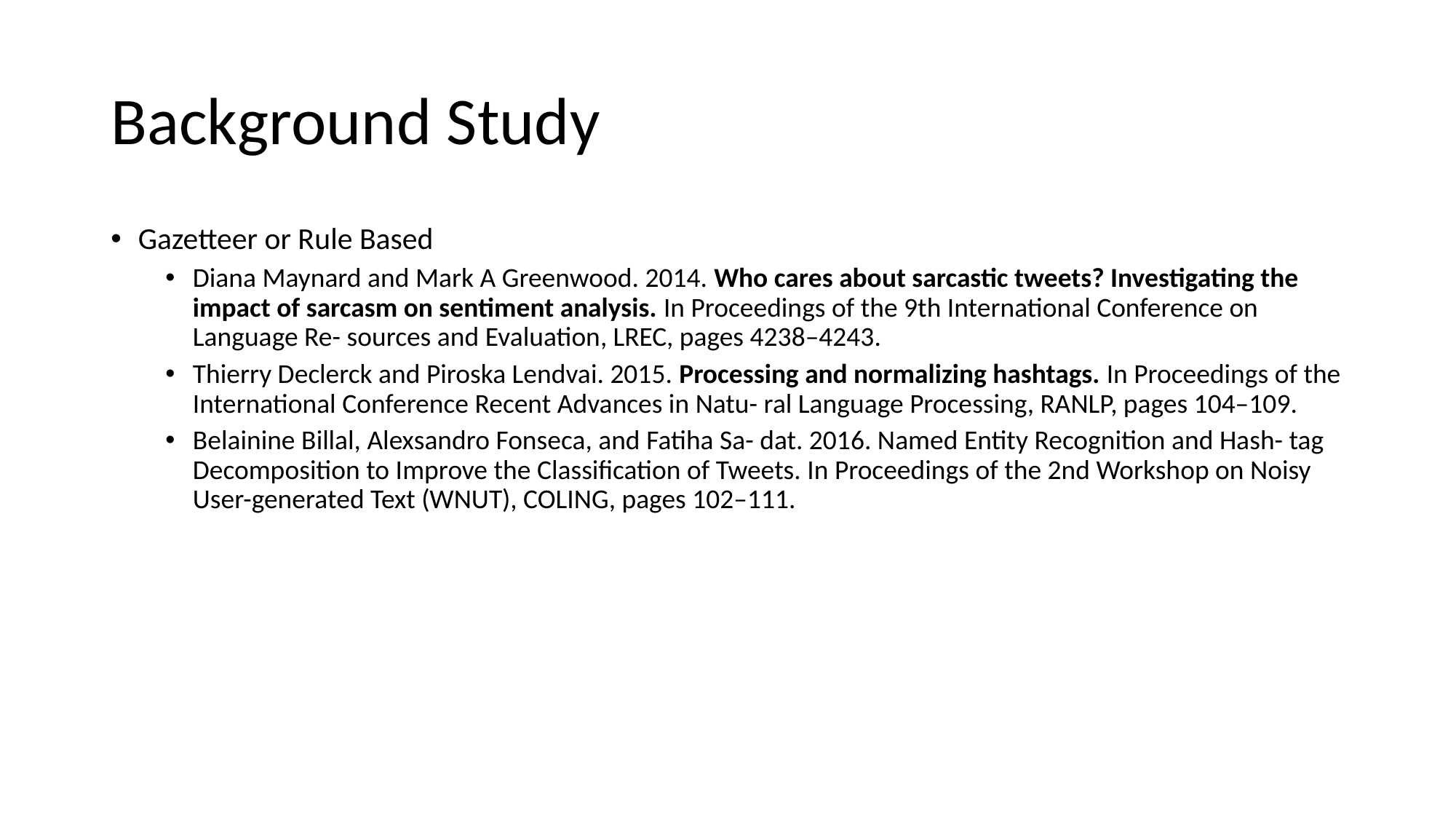

# Background Study
Gazetteer or Rule Based
Diana Maynard and Mark A Greenwood. 2014. Who cares about sarcastic tweets? Investigating the impact of sarcasm on sentiment analysis. In Proceedings of the 9th International Conference on Language Re- sources and Evaluation, LREC, pages 4238–4243.
Thierry Declerck and Piroska Lendvai. 2015. Processing and normalizing hashtags. In Proceedings of the International Conference Recent Advances in Natu- ral Language Processing, RANLP, pages 104–109.
Belainine Billal, Alexsandro Fonseca, and Fatiha Sa- dat. 2016. Named Entity Recognition and Hash- tag Decomposition to Improve the Classification of Tweets. In Proceedings of the 2nd Workshop on Noisy User-generated Text (WNUT), COLING, pages 102–111.